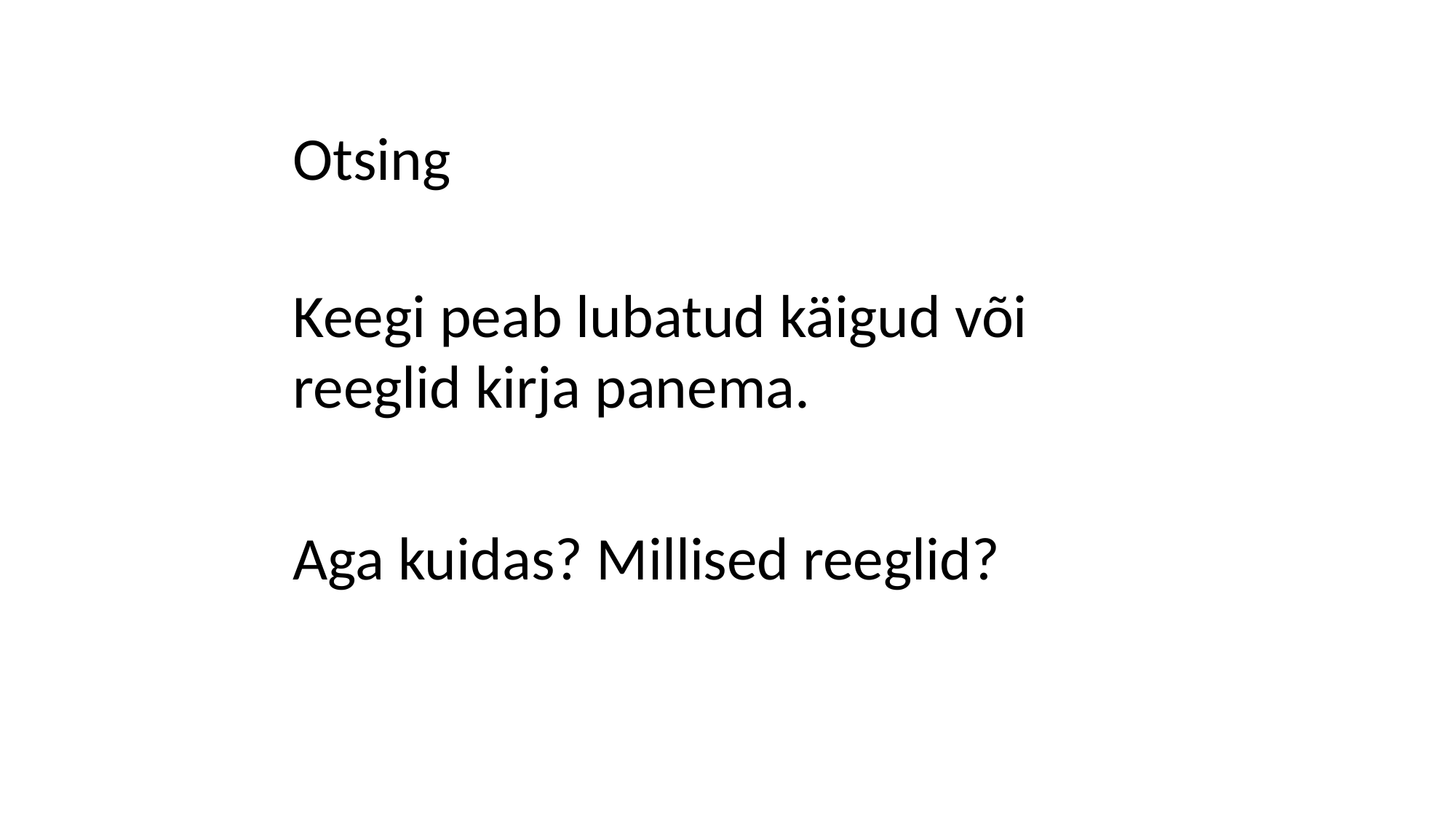

#
Otsing

Keegi peab lubatud käigud või reeglid kirja panema.

Aga kuidas? Millised reeglid?